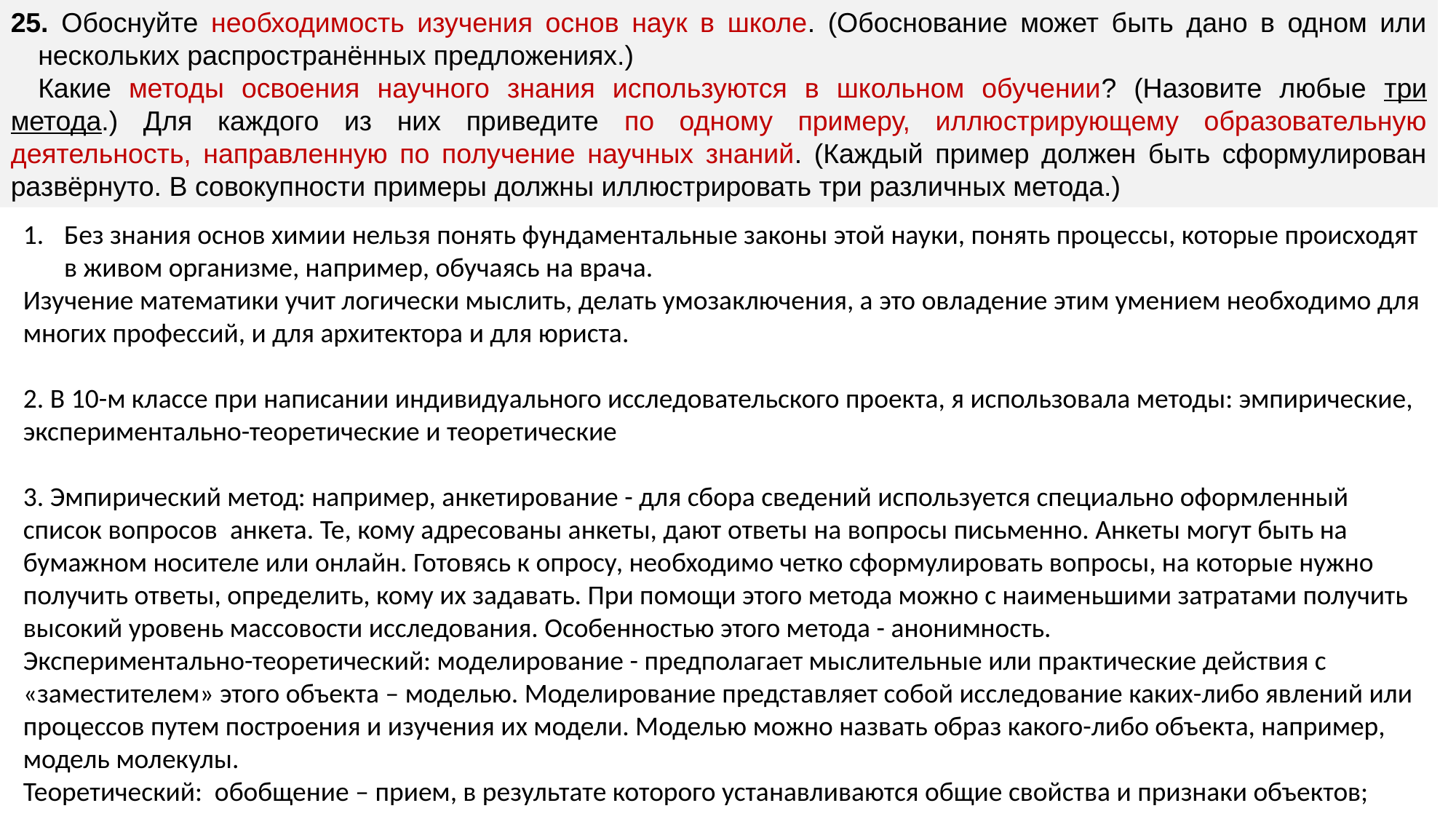

25. Обоснуйте необходимость изучения основ наук в школе. (Обоснование может быть дано в одном или нескольких распространённых предложениях.)
Какие методы освоения научного знания используются в школьном обучении? (Назовите любые три метода.) Для каждого из них приведите по одному примеру, иллюстрирующему образовательную деятельность, направленную по получение научных знаний. (Каждый пример должен быть сформулирован развёрнуто. В совокупности примеры должны иллюстрировать три различных метода.)
Без знания основ химии нельзя понять фундаментальные законы этой науки, понять процессы, которые происходят в живом организме, например, обучаясь на врача.
Изучение математики учит логически мыслить, делать умозаключения, а это овладение этим умением необходимо для многих профессий, и для архитектора и для юриста.

2. В 10-м классе при написании индивидуального исследовательского проекта, я использовала методы: эмпирические, экспериментально-теоретические и теоретические

3. Эмпирический метод: например, анкетирование - для сбора сведений используется специально оформленный список вопросов ­ анкета. Те, кому адресованы анкеты, дают ответы на вопросы письменно. Анкеты могут быть на бумажном носителе или онлайн. Готовясь к опросу, необходимо четко сформулировать вопросы, на которые нужно получить ответы, определить, кому их задавать. При помощи этого метода можно с наименьшими затратами получить высокий уровень массовости исследования. Особенностью этого метода - анонимность.
Экспериментально-теоретический: моделирование - предполагает мыслительные или практические действия с «заместителем» этого объекта – моделью. Моделирование представляет собой исследование каких-либо явлений или процессов путем построения и изучения их модели. Моделью можно назвать образ какого-либо объекта, например, модель молекулы.
Теоретический:  обобщение – прием, в результате которого устанавливаются общие свойства и признаки объектов;